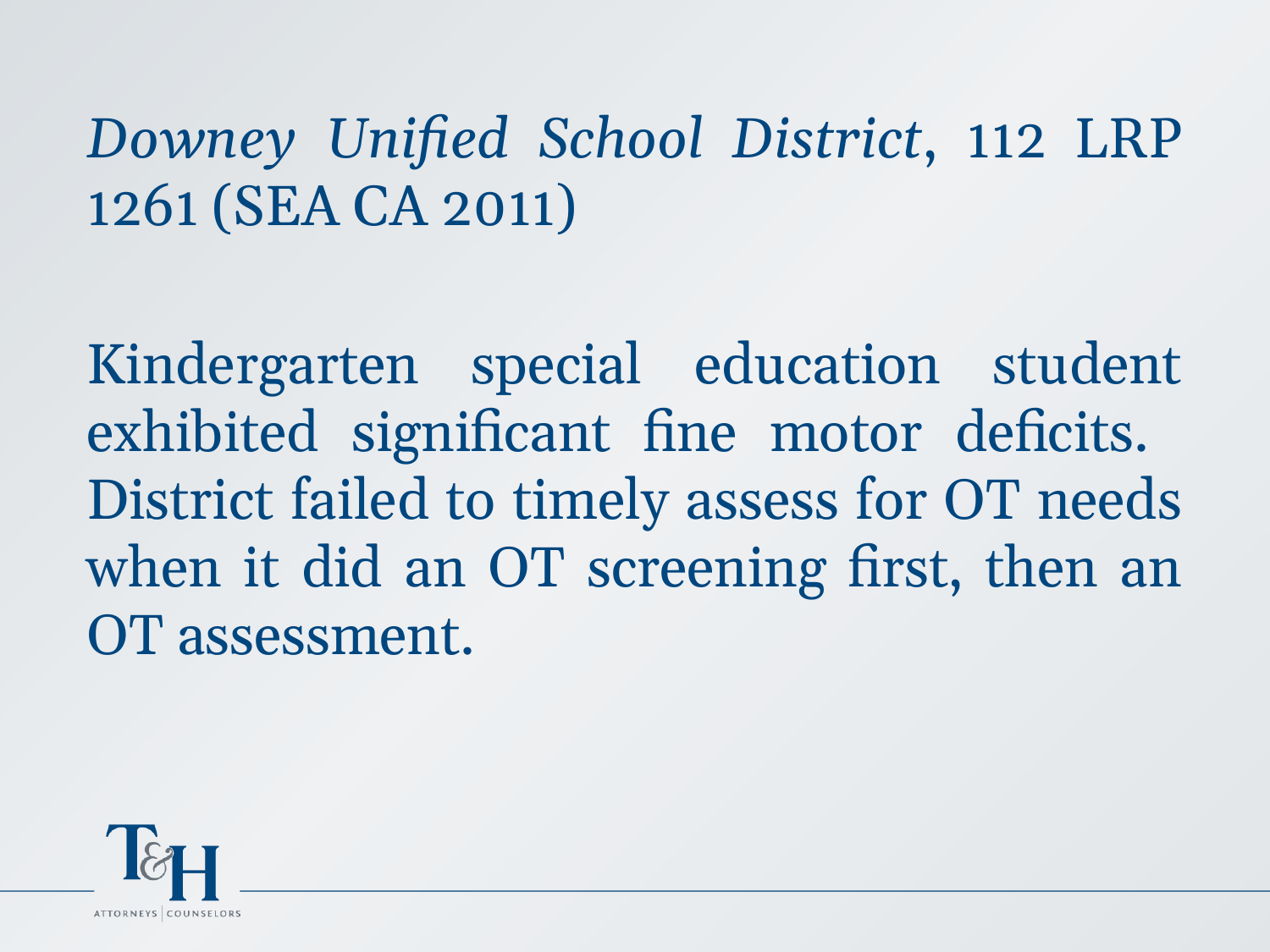

Downey Unified School District, 112 LRP 1261 (SEA CA 2011)

Kindergarten special education student exhibited significant fine motor deficits.  District failed to timely assess for OT needs when it did an OT screening first, then an OT assessment.